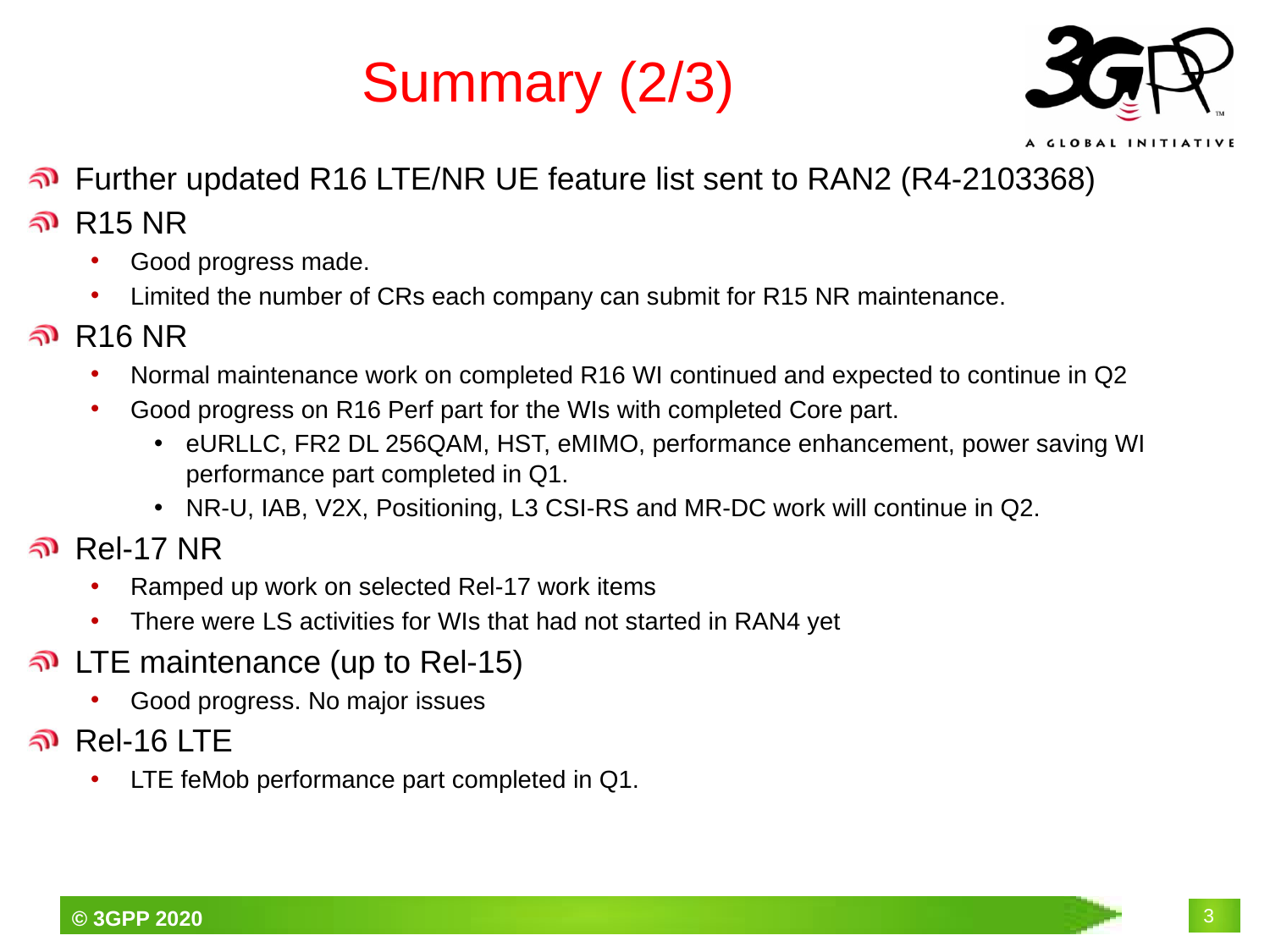

# Summary (2/3)

Further updated R16 LTE/NR UE feature list sent to RAN2 (R4-2103368)
R15 NR
Good progress made.
Limited the number of CRs each company can submit for R15 NR maintenance.
R16 NR
Normal maintenance work on completed R16 WI continued and expected to continue in Q2
Good progress on R16 Perf part for the WIs with completed Core part.
eURLLC, FR2 DL 256QAM, HST, eMIMO, performance enhancement, power saving WI  performance part completed in Q1.
NR-U, IAB, V2X, Positioning, L3 CSI-RS and MR-DC work will continue in Q2.
Rel-17 NR
Ramped up work on selected Rel-17 work items
There were LS activities for WIs that had not started in RAN4 yet
LTE maintenance (up to Rel-15)
Good progress. No major issues
Rel-16 LTE
LTE feMob performance part completed in Q1.